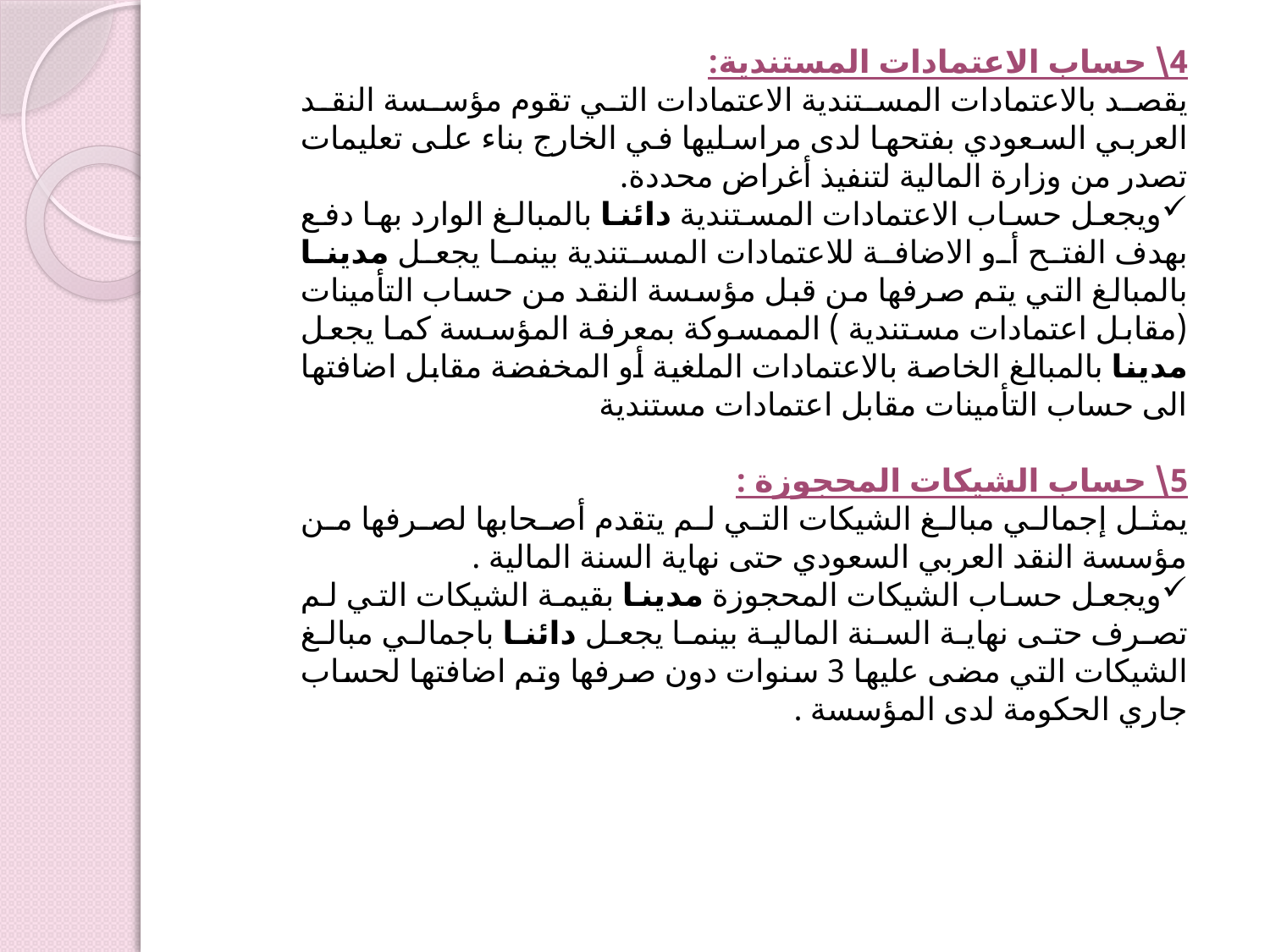

4\ حساب الاعتمادات المستندية:
يقصد بالاعتمادات المستندية الاعتمادات التي تقوم مؤسسة النقد العربي السعودي بفتحها لدى مراسليها في الخارج بناء على تعليمات تصدر من وزارة المالية لتنفيذ أغراض محددة.
ويجعل حساب الاعتمادات المستندية دائنا بالمبالغ الوارد بها دفع بهدف الفتح أو الاضافة للاعتمادات المستندية بينما يجعل مدينا بالمبالغ التي يتم صرفها من قبل مؤسسة النقد من حساب التأمينات (مقابل اعتمادات مستندية ) الممسوكة بمعرفة المؤسسة كما يجعل مدينا بالمبالغ الخاصة بالاعتمادات الملغية أو المخفضة مقابل اضافتها الى حساب التأمينات مقابل اعتمادات مستندية

5\ حساب الشيكات المحجوزة :
يمثل إجمالي مبالغ الشيكات التي لم يتقدم أصحابها لصرفها من مؤسسة النقد العربي السعودي حتى نهاية السنة المالية .
ويجعل حساب الشيكات المحجوزة مدينا بقيمة الشيكات التي لم تصرف حتى نهاية السنة المالية بينما يجعل دائنا باجمالي مبالغ الشيكات التي مضى عليها 3 سنوات دون صرفها وتم اضافتها لحساب جاري الحكومة لدى المؤسسة .